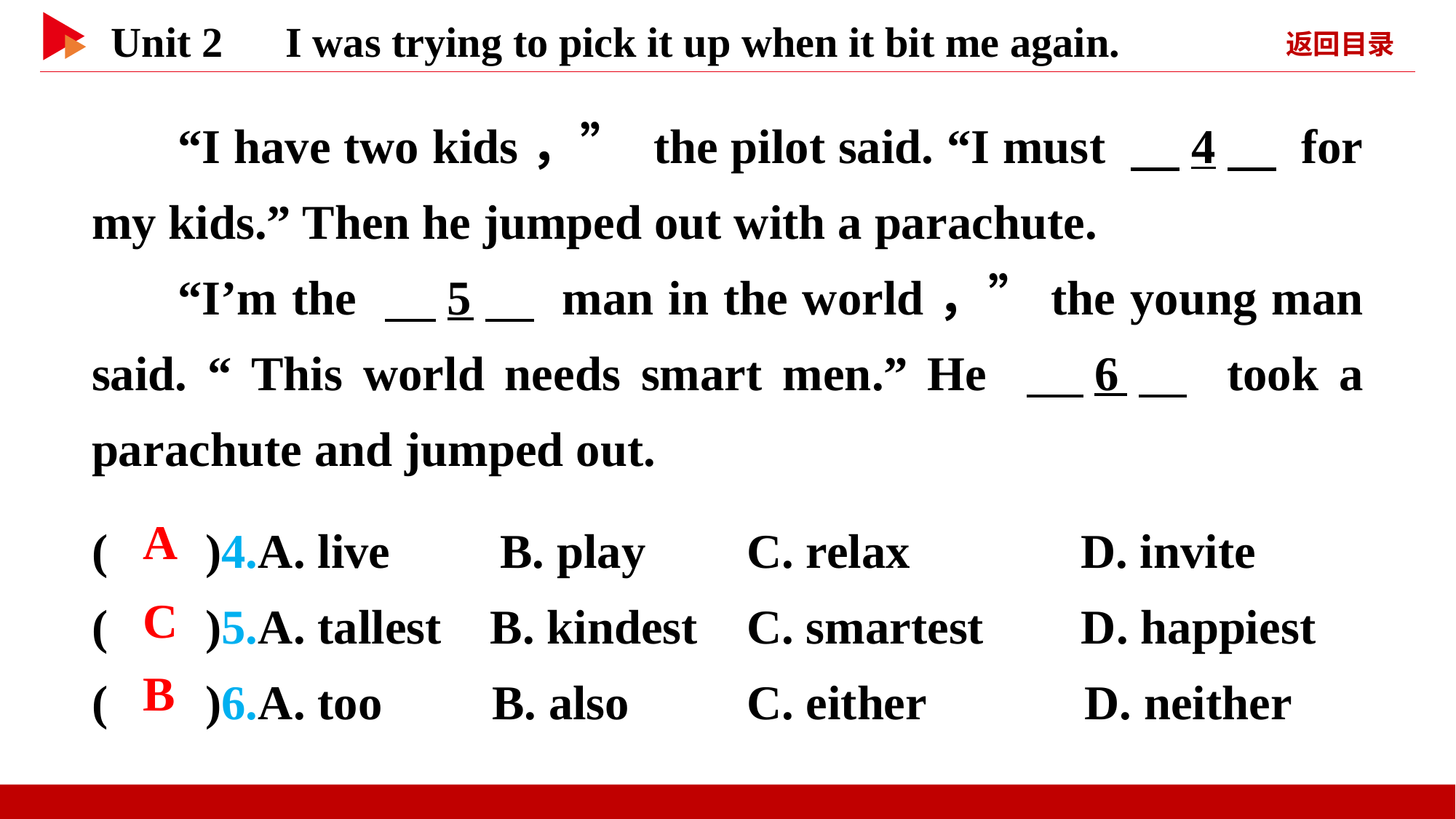

“I have two kids，” the pilot said. “I must 　4　 for my kids.” Then he jumped out with a parachute.
“I’m the 　5　 man in the world，”the young man said. “ This world needs smart men.” He 　6　 took a parachute and jumped out.
(        )4.A. live         B. play	C. relax              D. invite
(        )5.A. tallest    B. kindest	C. smartest        D. happiest
(        )6.A. too         B. also		C. either             D. neither
   A
   C
   B